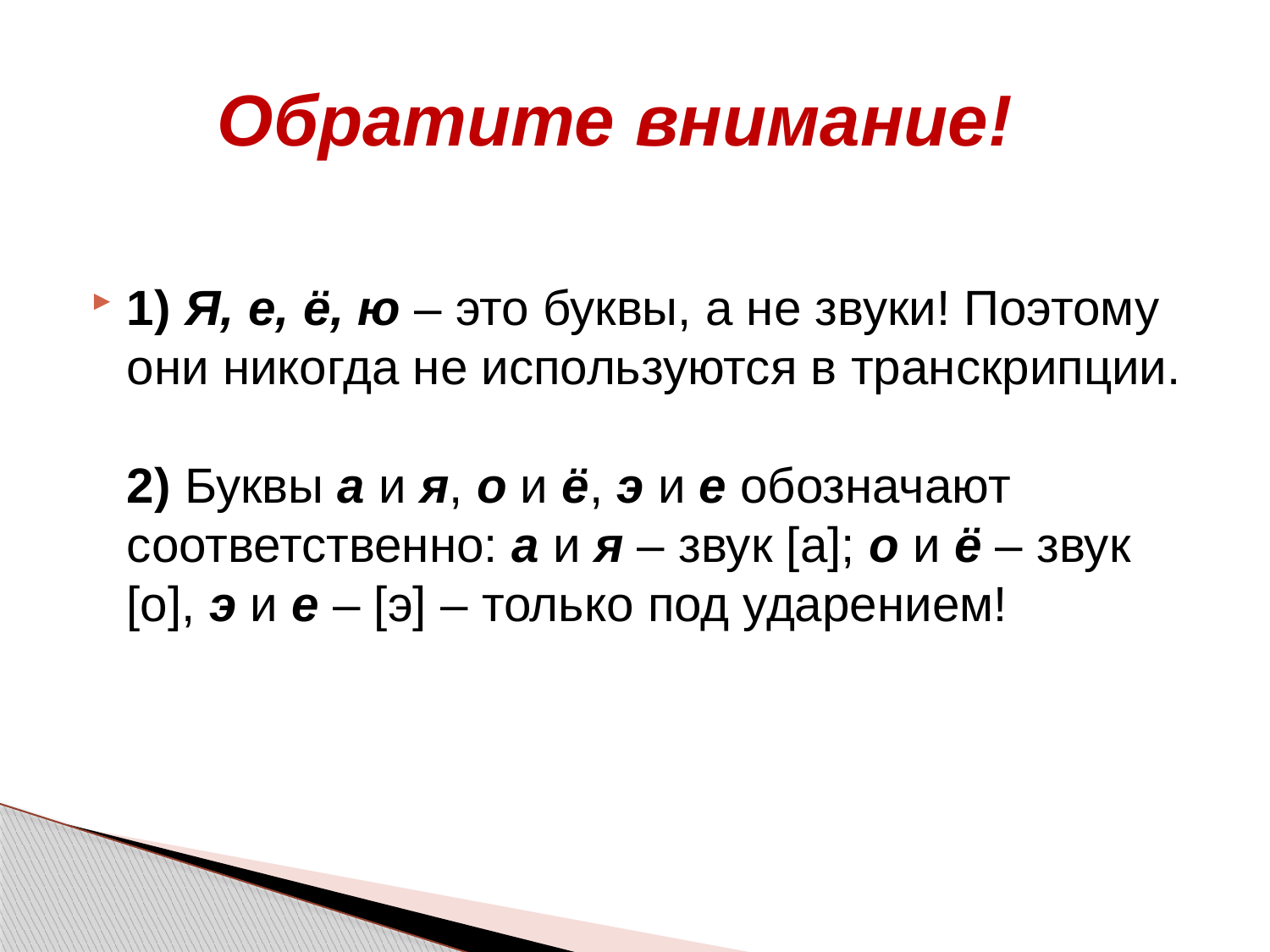

# Обратите внимание!

1) Я, е, ё, ю – это буквы, а не звуки! Поэтому они никогда не используются в транскрипции.
2) Буквы а и я, о и ё, э и е обозначают соответственно: а и я – звук [а]; о и ё – звук [о], э и е – [э] – только под ударением!